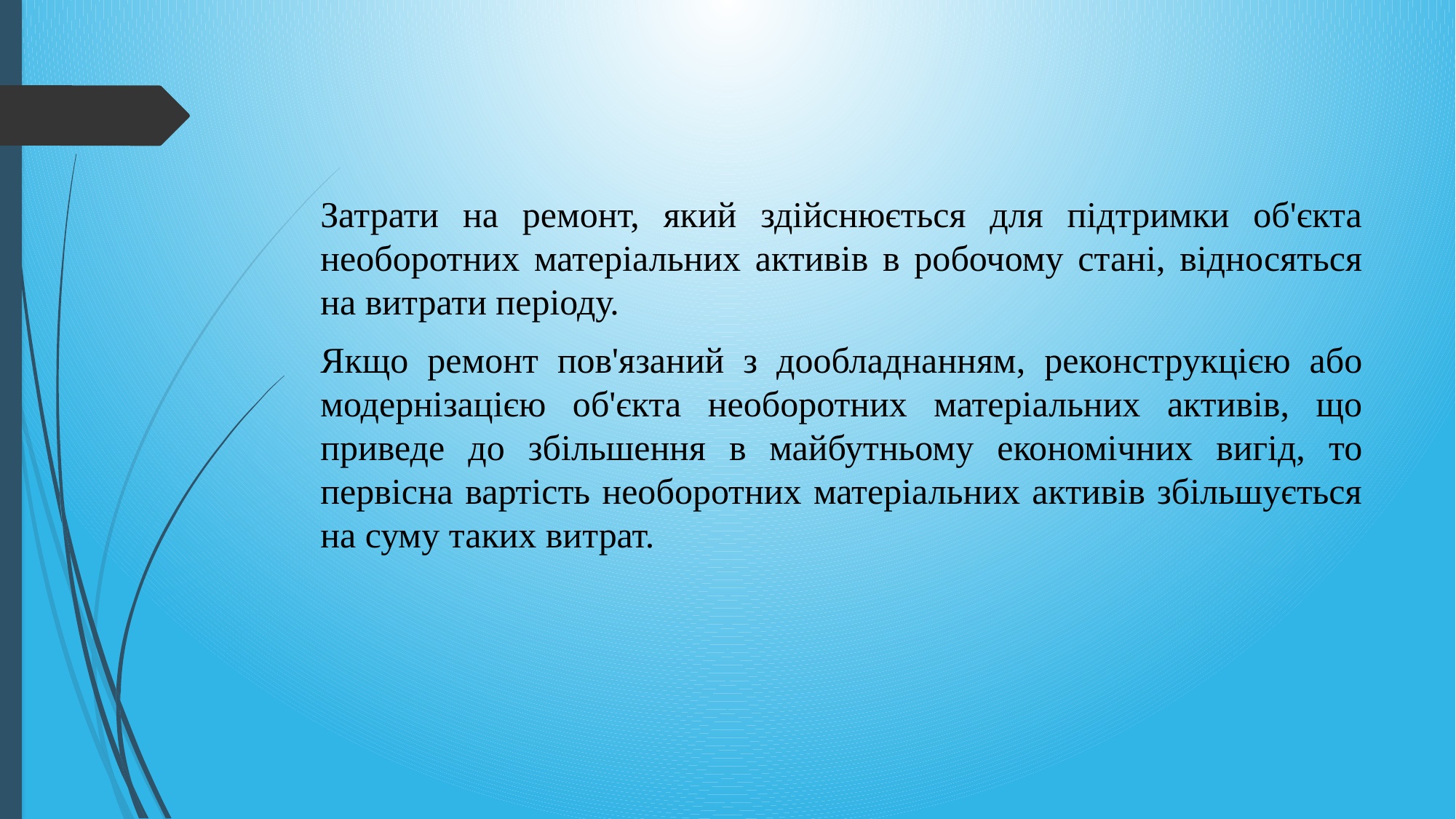

#
Затрати на ремонт, який здійснюється для підтримки об'єкта необоротних матеріальних активів в робочому стані, відносяться на витрати періоду.
Якщо ремонт пов'язаний з дообладнанням, реконструкцією або модернізацією об'єкта необоротних матеріальних активів, що приведе до збільшення в майбутньому економічних вигід, то первісна вартість необоротних матеріальних активів збільшується на суму таких витрат.